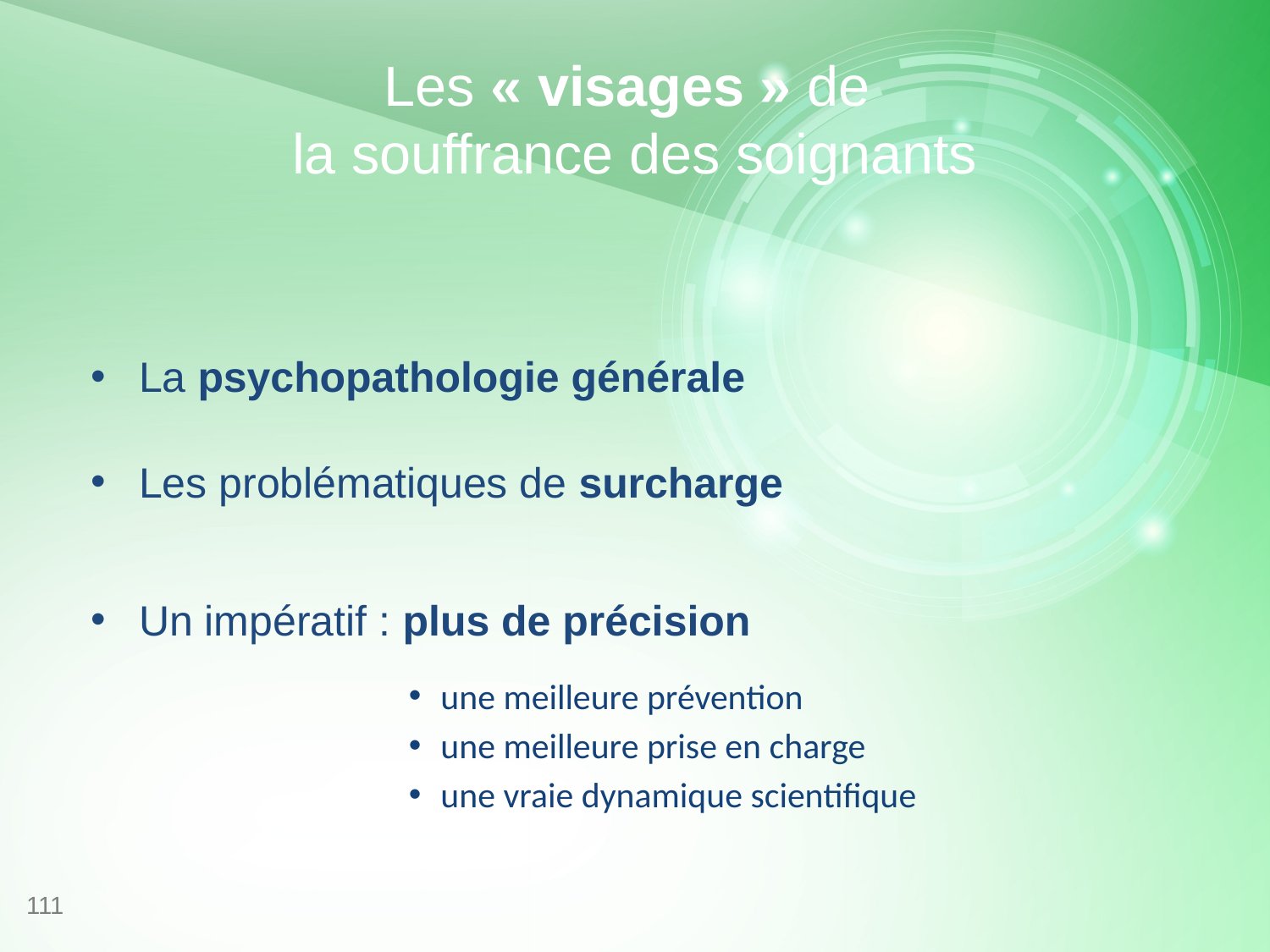

# Les « visages » de la souffrance des soignants
La psychopathologie générale
Les problématiques de surcharge

Un impératif : plus de précision

une meilleure prévention
une meilleure prise en charge
une vraie dynamique scientifique

111